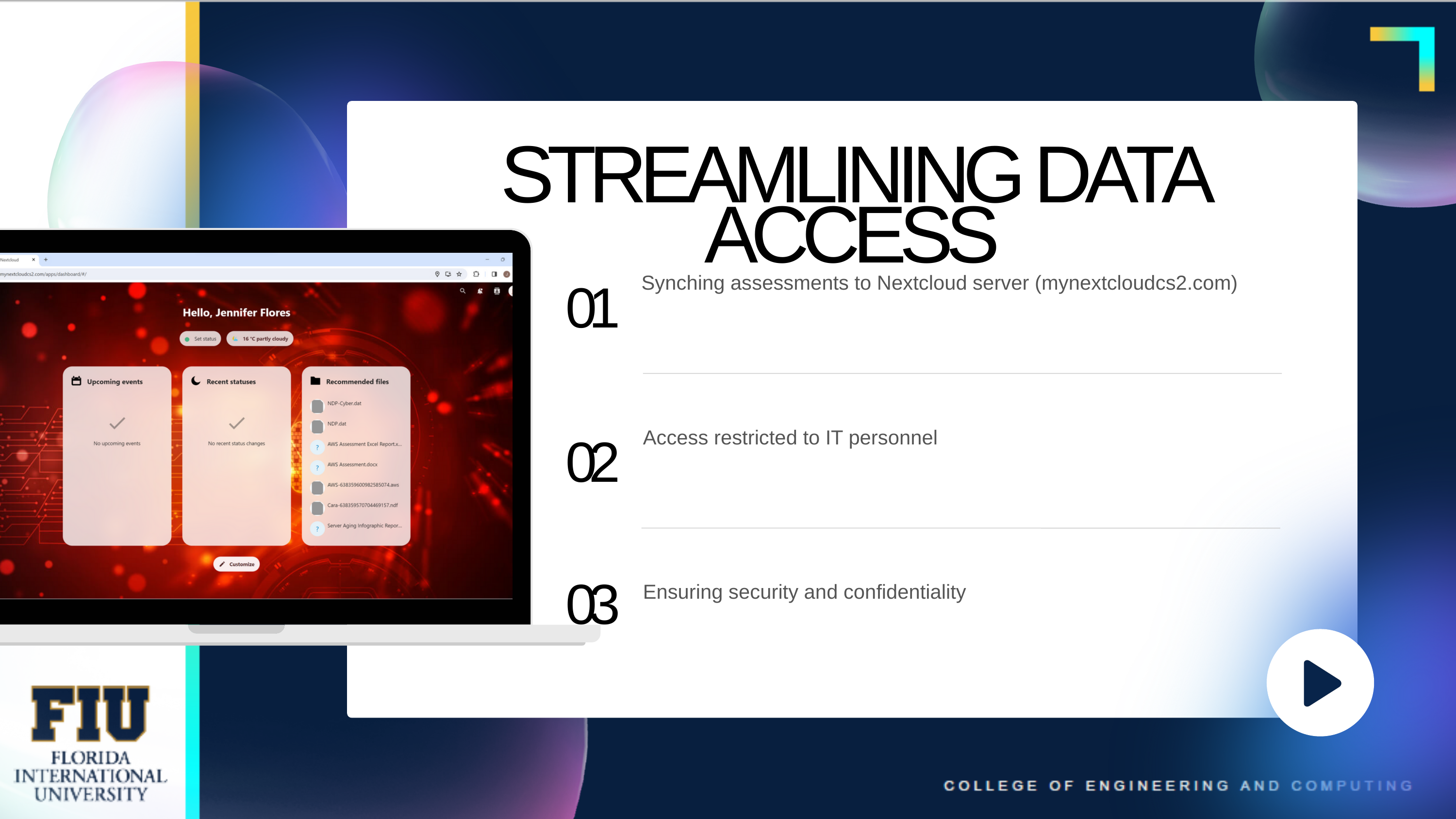

STREAMLINING DATA ACCESS

01
Synching assessments to Nextcloud server (mynextcloudcs2.com)

02
Access restricted to IT personnel

03
Ensuring security and confidentiality